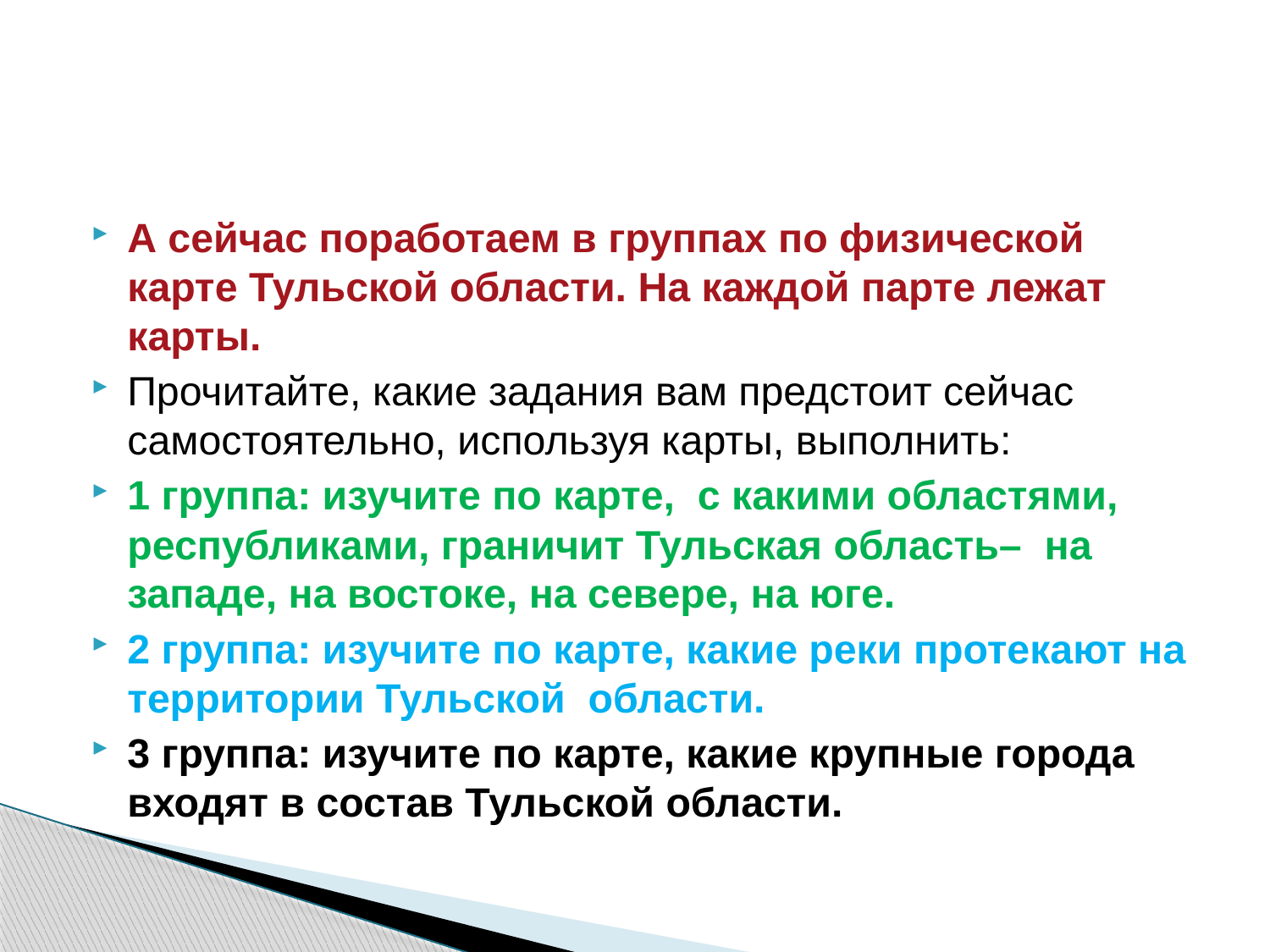

А сейчас поработаем в группах по физической карте Тульской области. На каждой парте лежат карты.
Прочитайте, какие задания вам предстоит сейчас самостоятельно, используя карты, выполнить:
1 группа: изучите по карте,  с какими областями, республиками, граничит Тульская область–  на западе, на востоке, на севере, на юге.
2 группа: изучите по карте, какие реки протекают на территории Тульской  области.
3 группа: изучите по карте, какие крупные города входят в состав Тульской области.